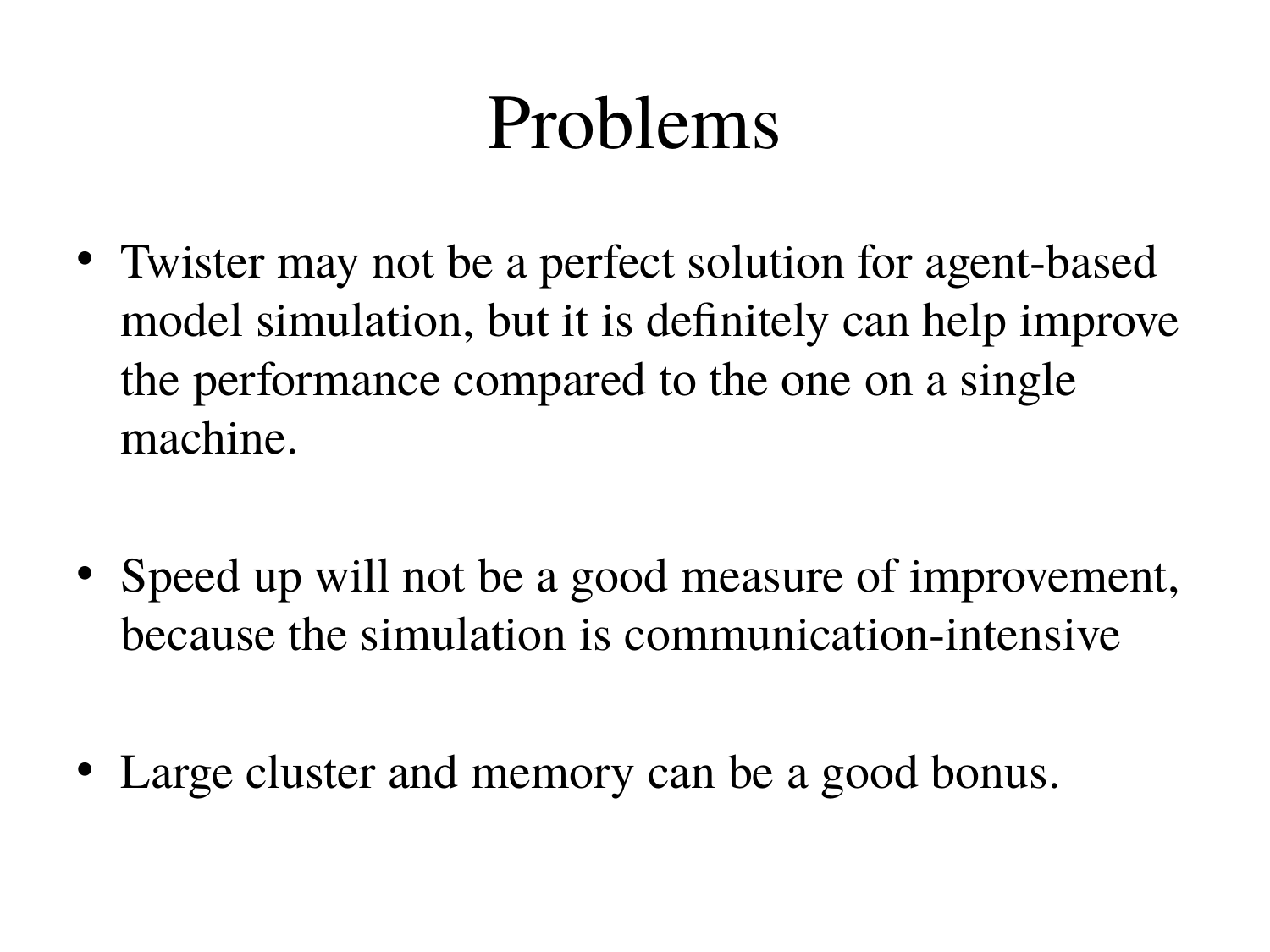

# Problems
Twister may not be a perfect solution for agent-based model simulation, but it is definitely can help improve the performance compared to the one on a single machine.

Speed up will not be a good measure of improvement, because the simulation is communication-intensive

Large cluster and memory can be a good bonus.